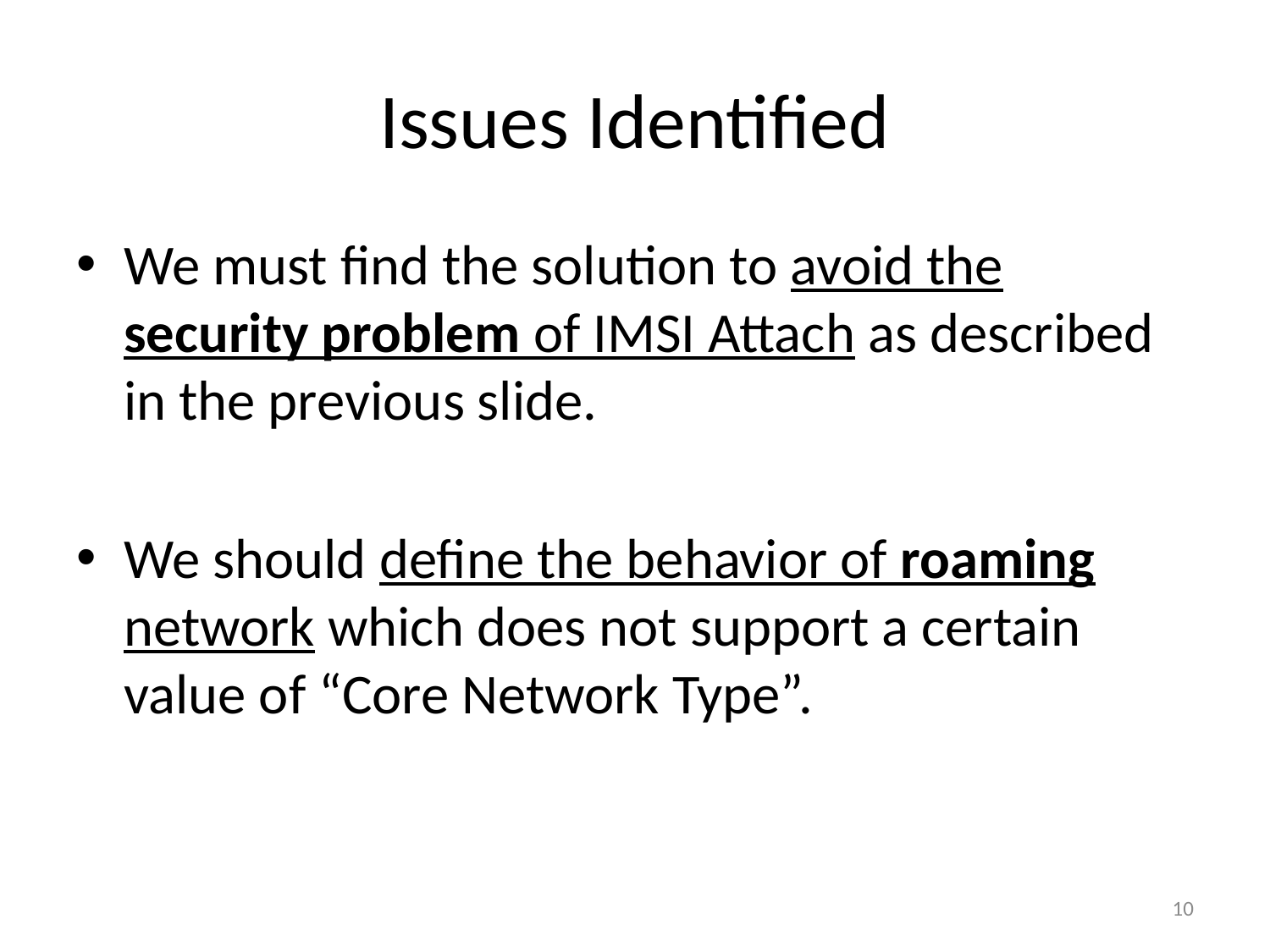

# Issues Identified
We must find the solution to avoid the security problem of IMSI Attach as described in the previous slide.

We should define the behavior of roaming network which does not support a certain value of “Core Network Type”.
10